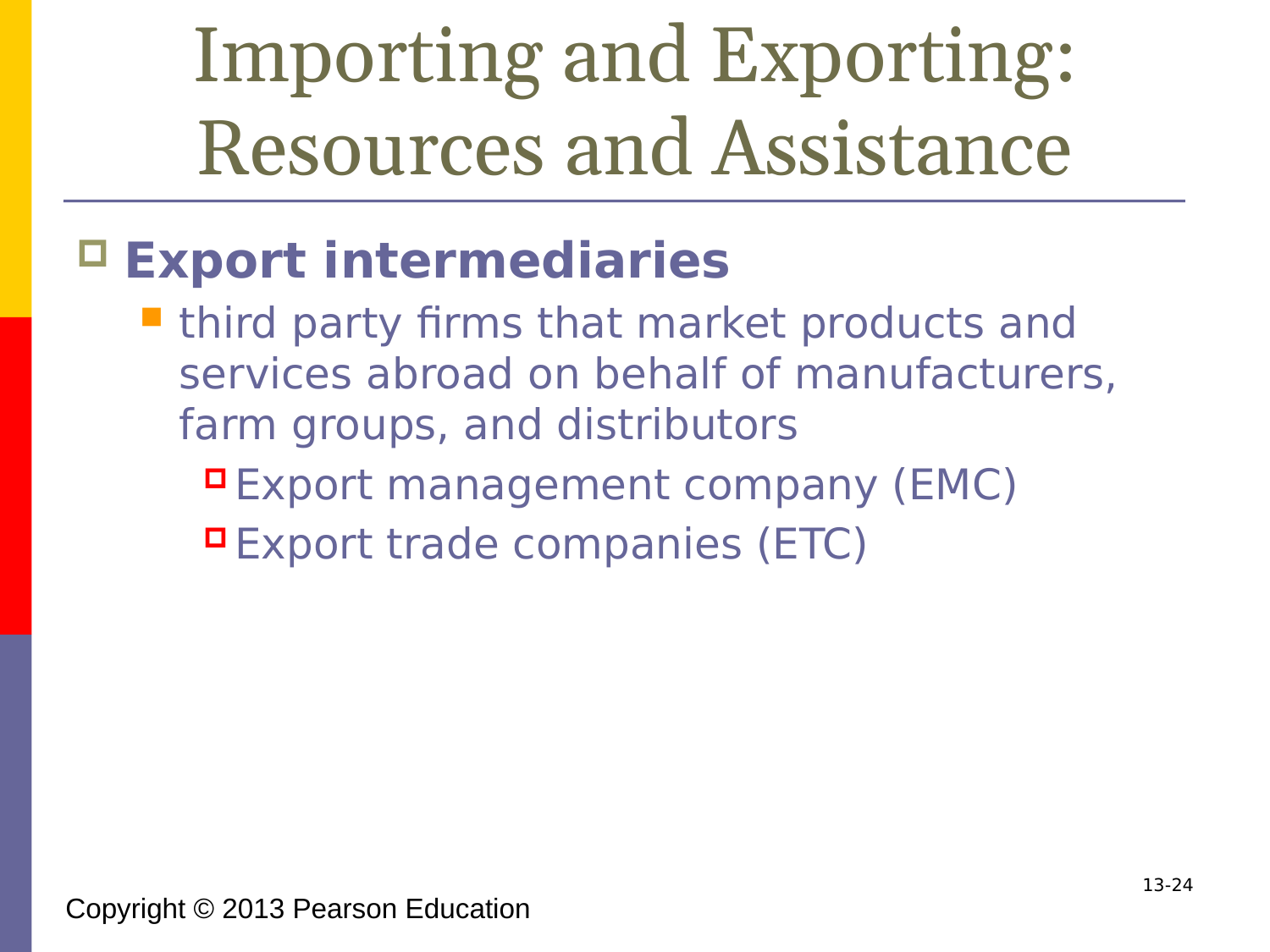

# Importing and Exporting: Resources and Assistance
Export intermediaries
third party firms that market products and services abroad on behalf of manufacturers, farm groups, and distributors
Export management company (EMC)
Export trade companies (ETC)
13-24